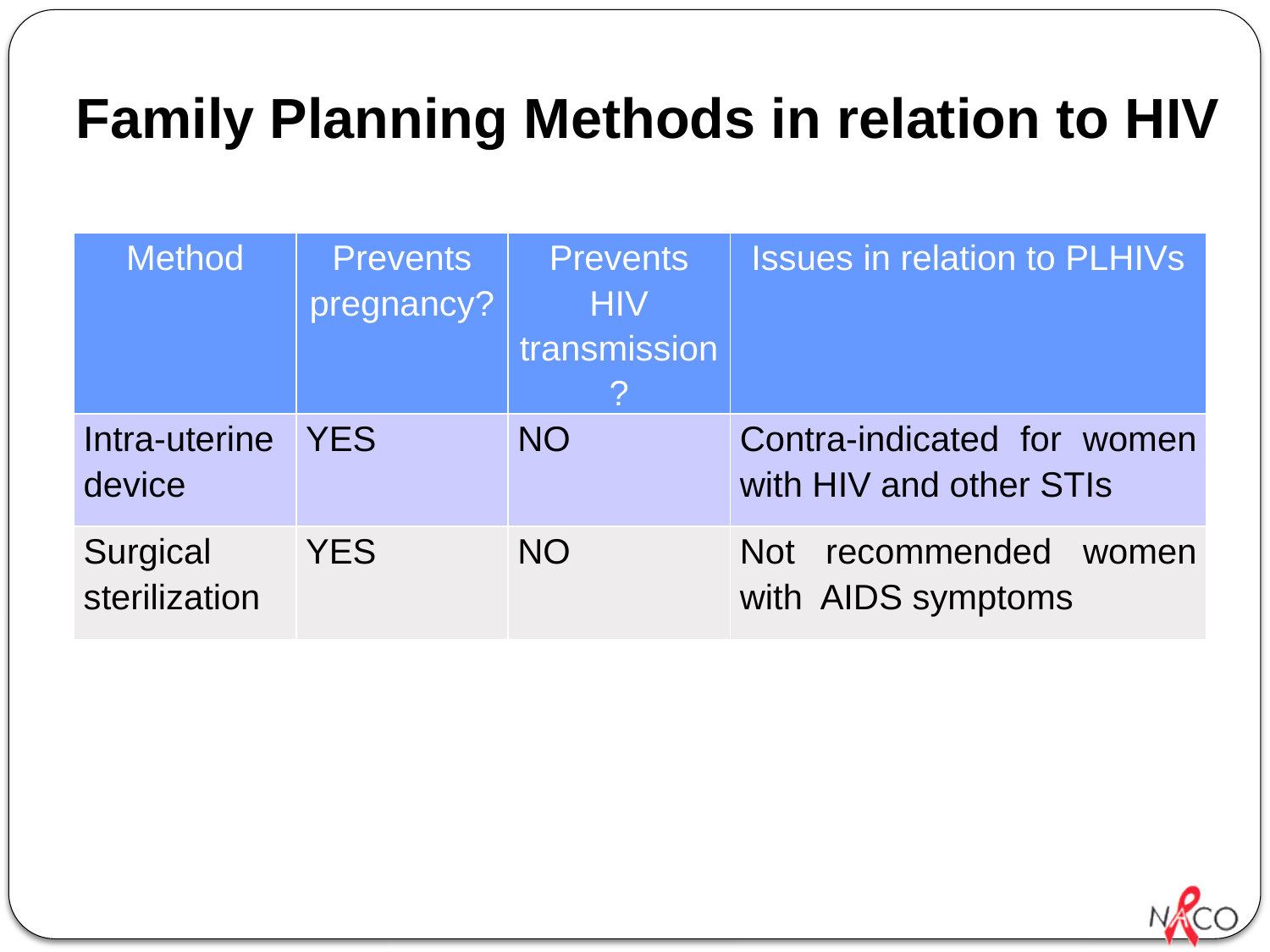

Family Planning Methods in relation to HIV
| Method | Prevents pregnancy? | Prevents HIV transmission? | Issues in relation to PLHIVs |
| --- | --- | --- | --- |
| Intra-uterine device | YES | NO | Contra-indicated for women with HIV and other STIs |
| Surgical sterilization | YES | NO | Not recommended women with AIDS symptoms |